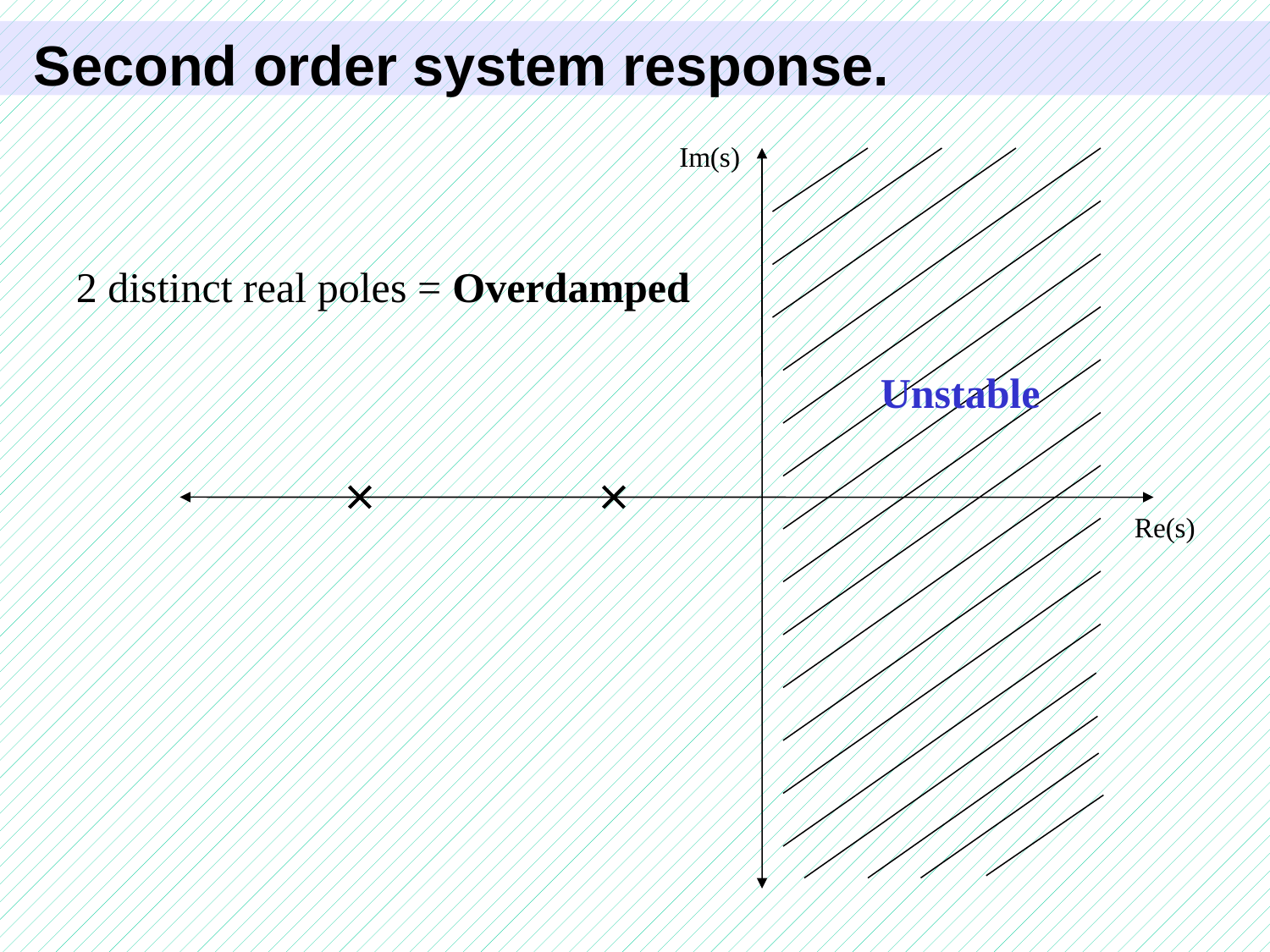

# Second order system response.
Im(s)

2 distinct real poles = Overdamped

Unstable

Re(s)